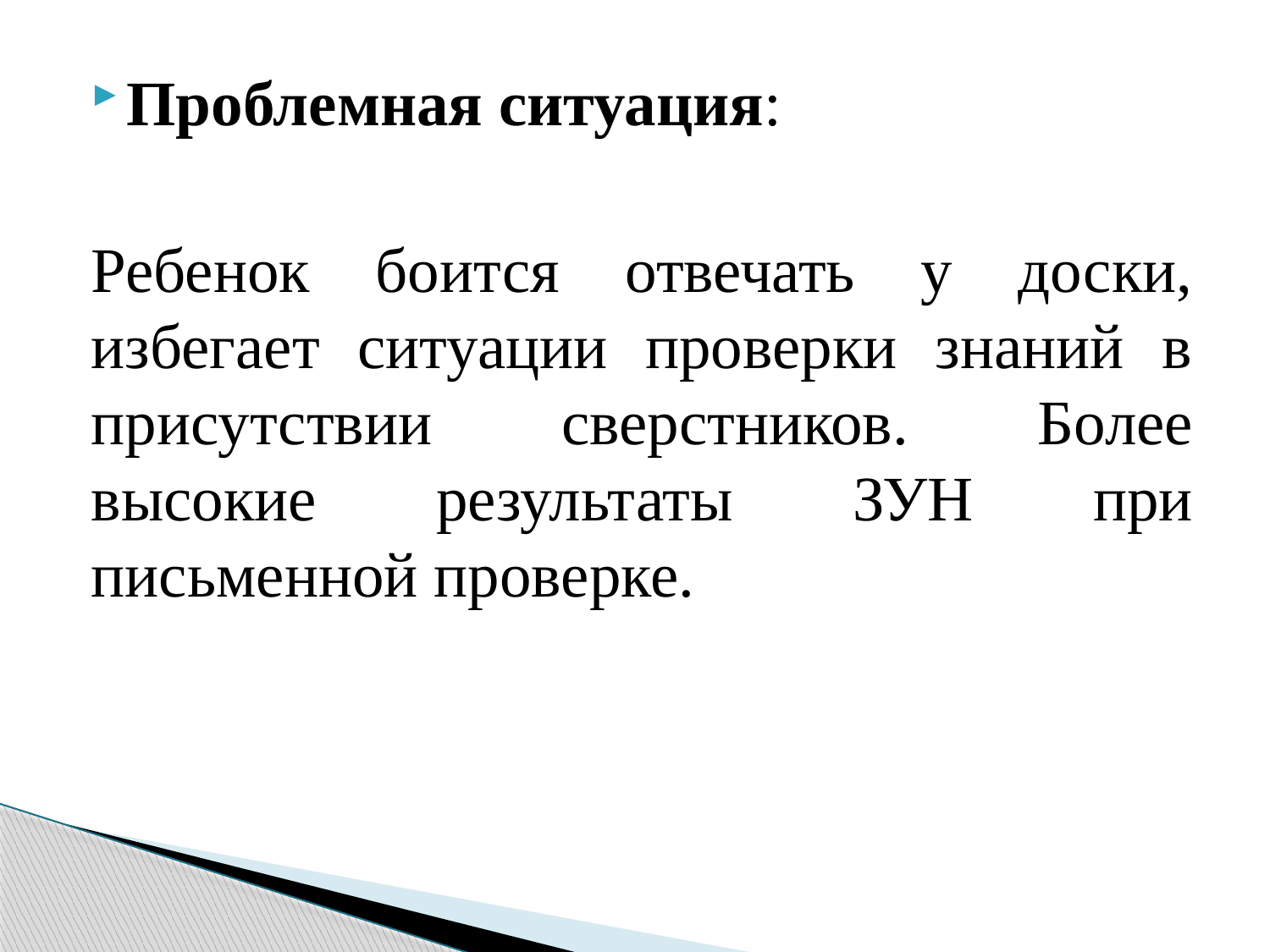

Проблемная ситуация:

Ребенок боится отвечать у доски, избегает ситуации проверки знаний в присутствии сверстников. Более высокие результаты ЗУН при письменной проверке.